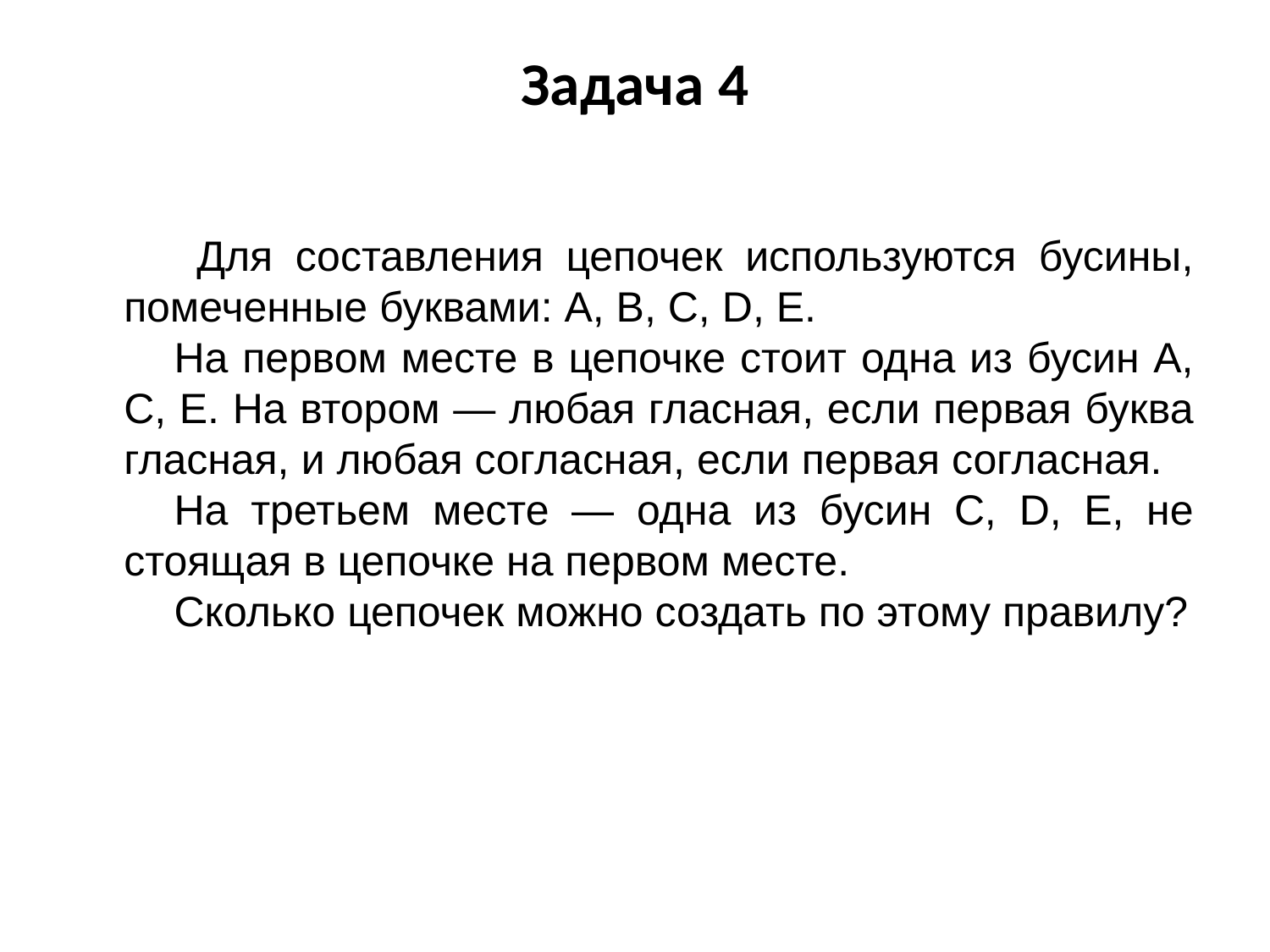

# Задача 4
 Для составления цепочек используются бусины, помеченные буквами: A, B, C, D, E.
На первом месте в цепочке стоит одна из бусин A, C, E. На втором — любая гласная, если первая буква гласная, и любая согласная, если первая согласная.
На третьем месте — одна из бусин C, D, E, не стоящая в цепочке на первом месте.
Сколько цепочек можно создать по этому правилу?